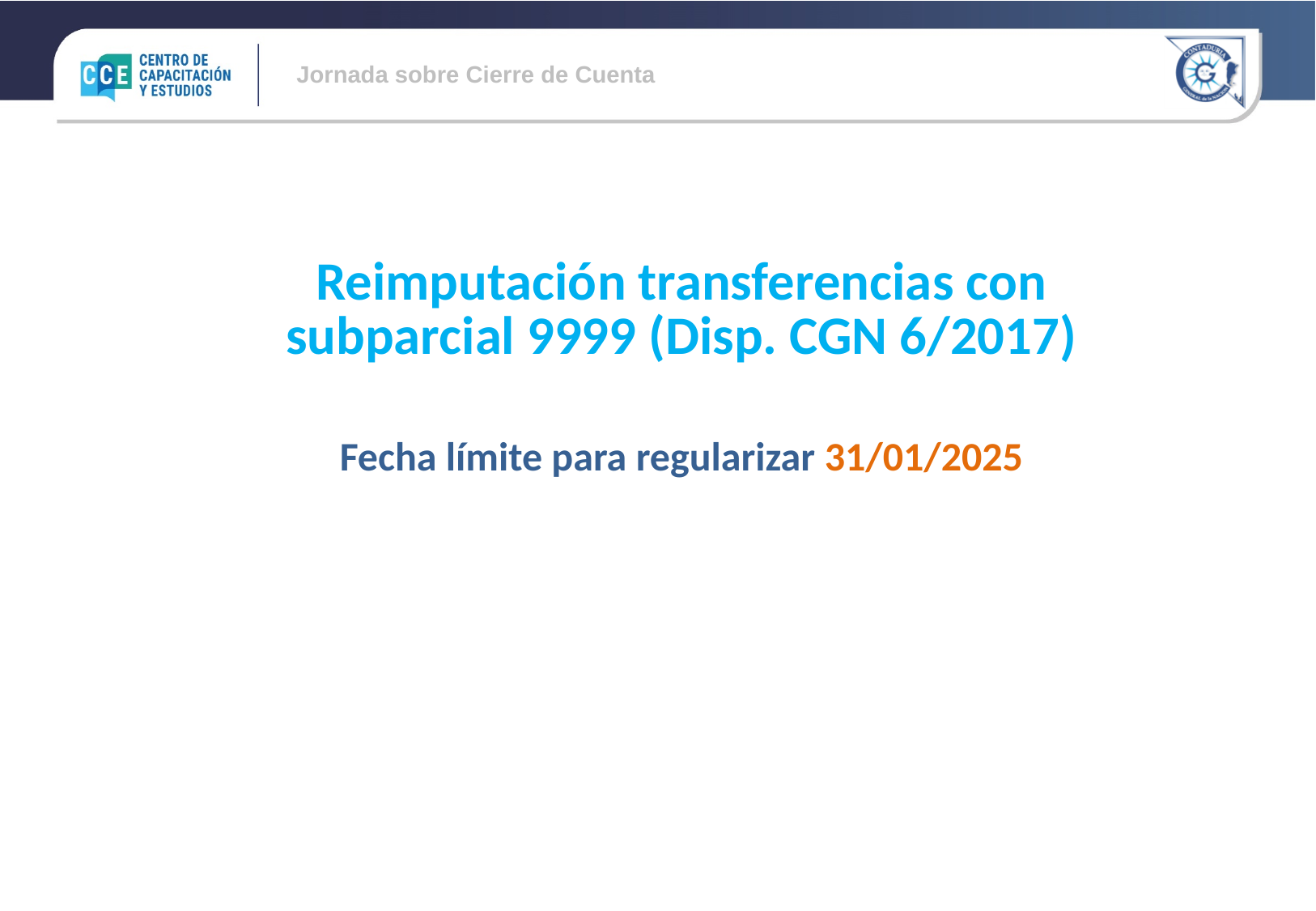

Reimputación transferencias con subparcial 9999 (Disp. CGN 6/2017)

Fecha límite para regularizar 31/01/2025